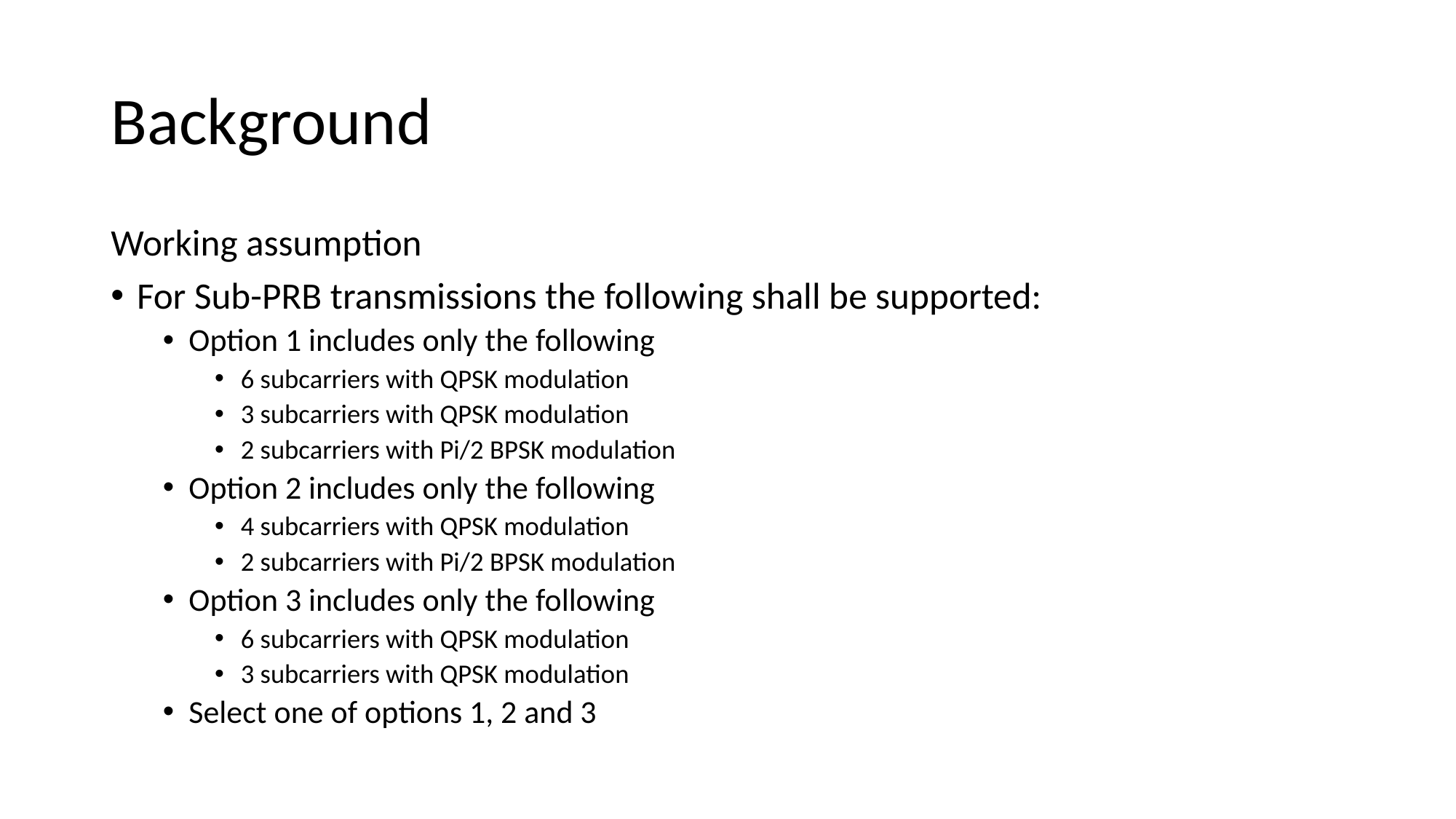

# Background
Working assumption
For Sub-PRB transmissions the following shall be supported:
Option 1 includes only the following
6 subcarriers with QPSK modulation
3 subcarriers with QPSK modulation
2 subcarriers with Pi/2 BPSK modulation
Option 2 includes only the following
4 subcarriers with QPSK modulation
2 subcarriers with Pi/2 BPSK modulation
Option 3 includes only the following
6 subcarriers with QPSK modulation
3 subcarriers with QPSK modulation
Select one of options 1, 2 and 3